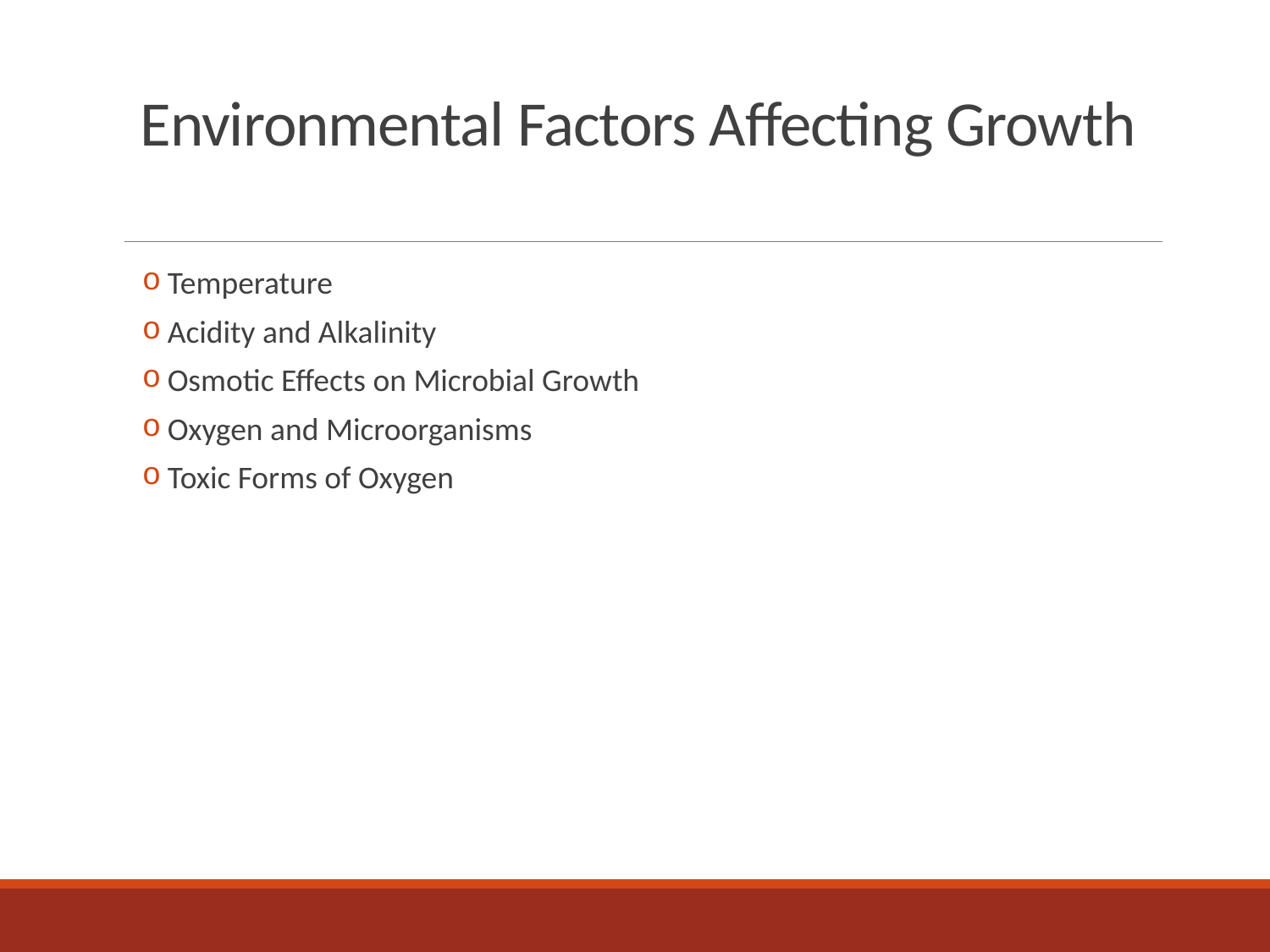

# Environmental Factors Affecting Growth
Temperature
Acidity and Alkalinity
Osmotic Effects on Microbial Growth
Oxygen and Microorganisms
Toxic Forms of Oxygen